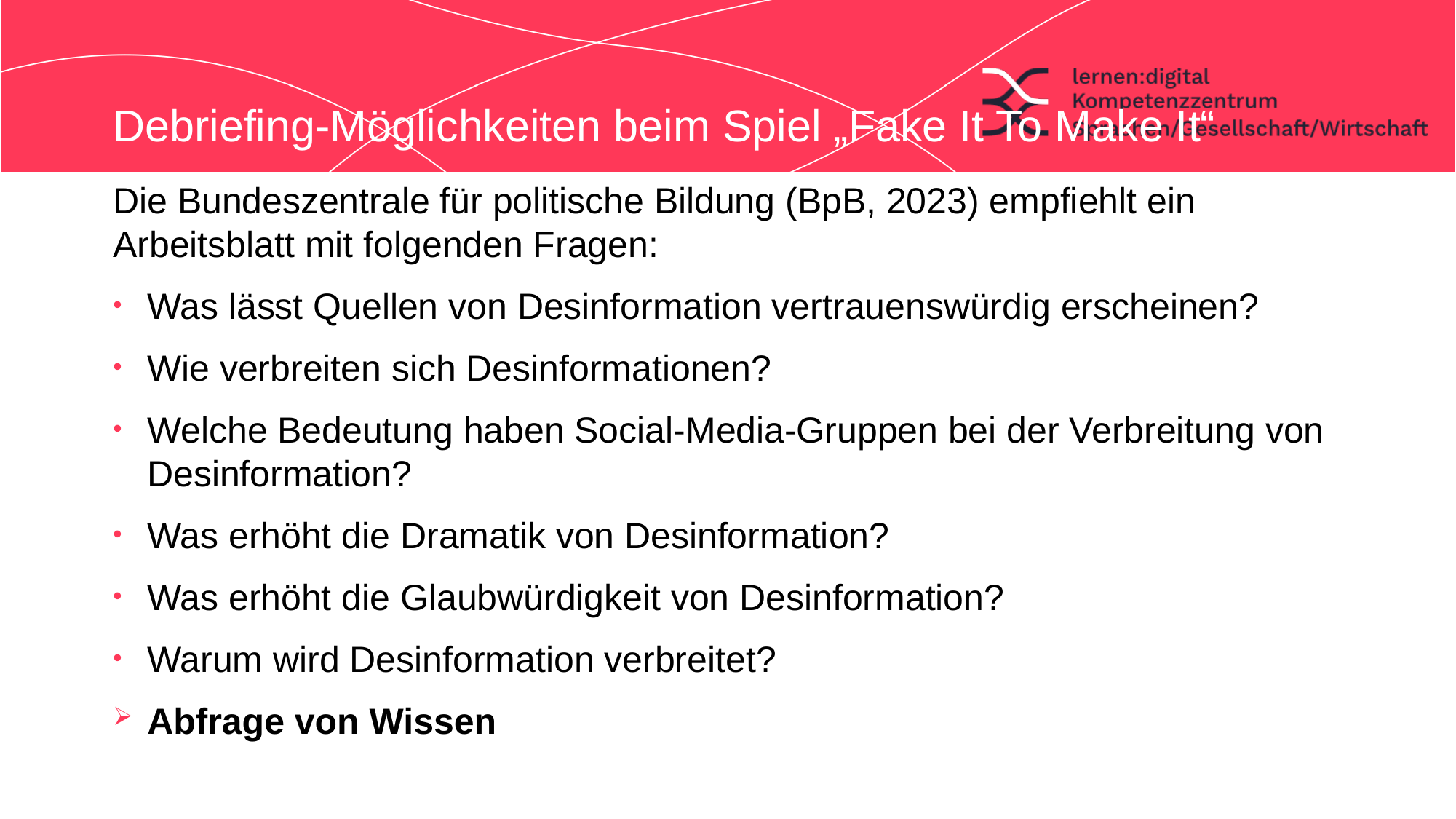

# Debriefing-Möglichkeiten beim Spiel „Fake It To Make It“
Die Bundeszentrale für politische Bildung (BpB, 2023) empfiehlt ein Arbeitsblatt mit folgenden Fragen:
Was lässt Quellen von Desinformation vertrauenswürdig erscheinen?
Wie verbreiten sich Desinformationen?
Welche Bedeutung haben Social-Media-Gruppen bei der Verbreitung von Desinformation?
Was erhöht die Dramatik von Desinformation?
Was erhöht die Glaubwürdigkeit von Desinformation?
Warum wird Desinformation verbreitet?
Abfrage von Wissen